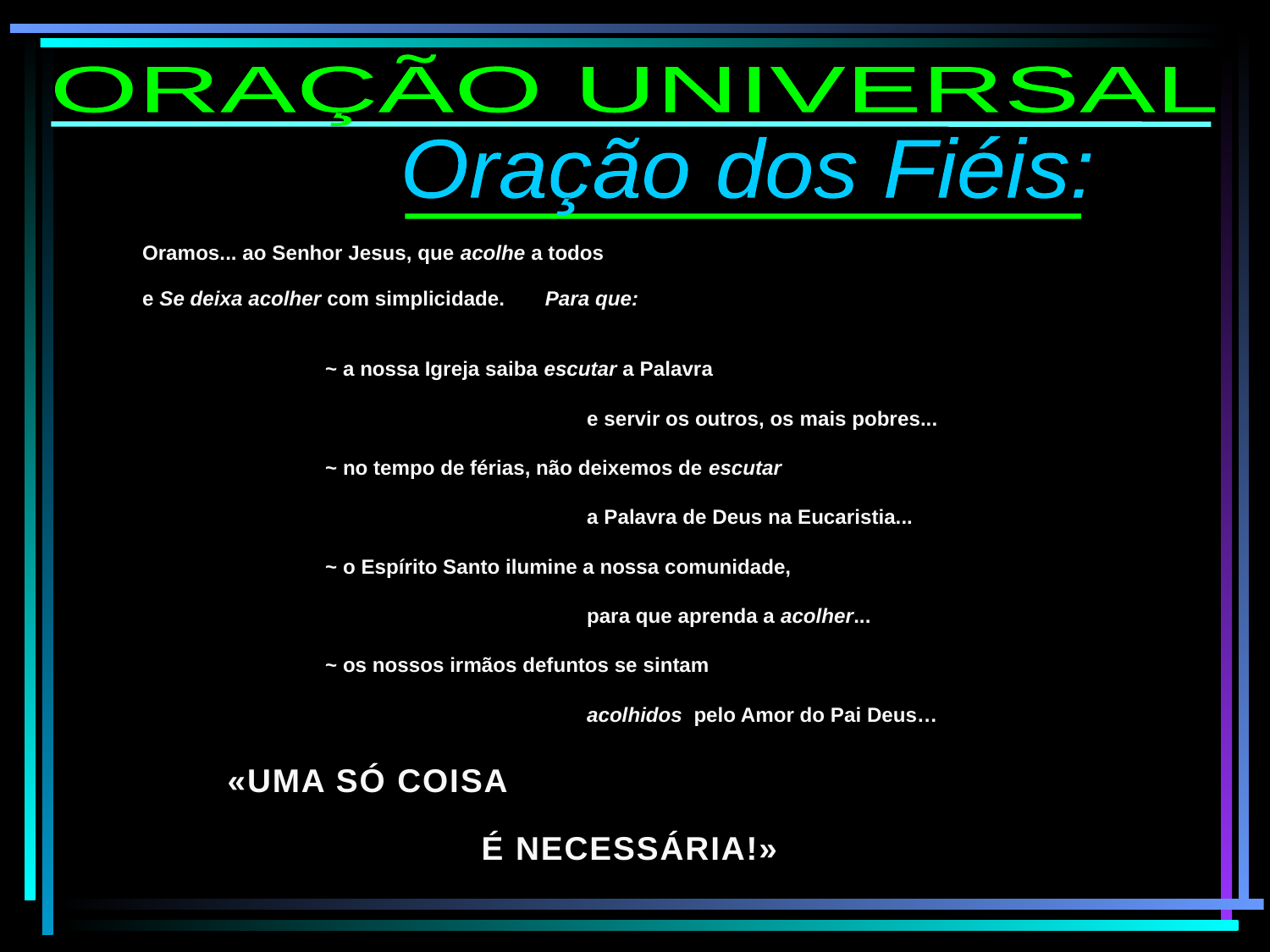

ORAÇÃO UNIVERSAL

Oração dos Fiéis:

Oramos... ao Senhor Jesus, que acolhe a todos
e Se deixa acolher com simplicidade.       Para que:
 ~ a nossa Igreja saiba escutar a Palavra
			e servir os outros, os mais pobres...
 ~ no tempo de férias, não deixemos de escutar
			a Palavra de Deus na Eucaristia...
 ~ o Espírito Santo ilumine a nossa comunidade,
			para que aprenda a acolher...
 ~ os nossos irmãos defuntos se sintam
			acolhidos  pelo Amor do Pai Deus…

«UMA SÓ COISA
		É NECESSÁRIA!»